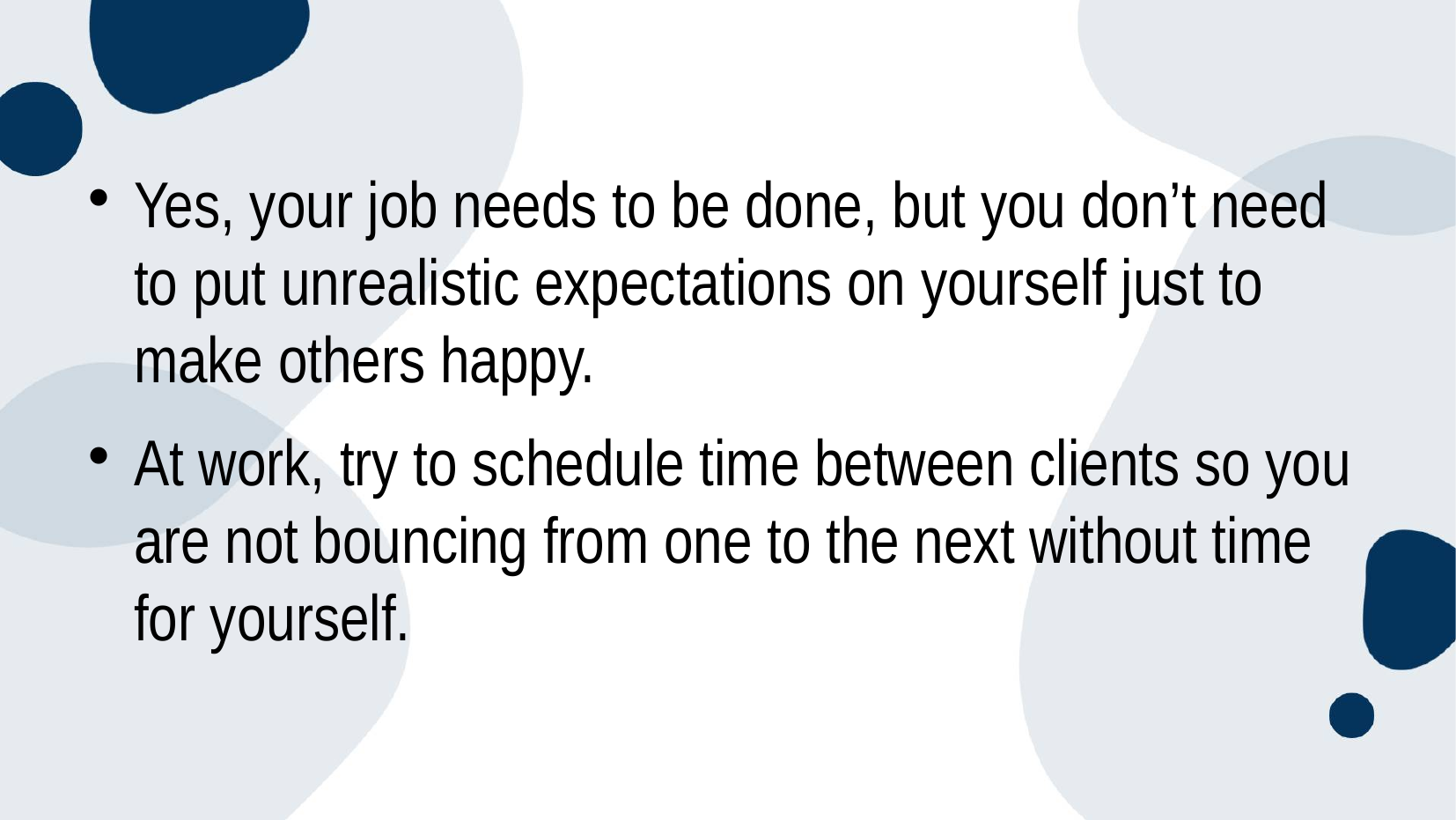

Yes, your job needs to be done, but you don’t need to put unrealistic expectations on yourself just to make others happy.
At work, try to schedule time between clients so you are not bouncing from one to the next without time for yourself.